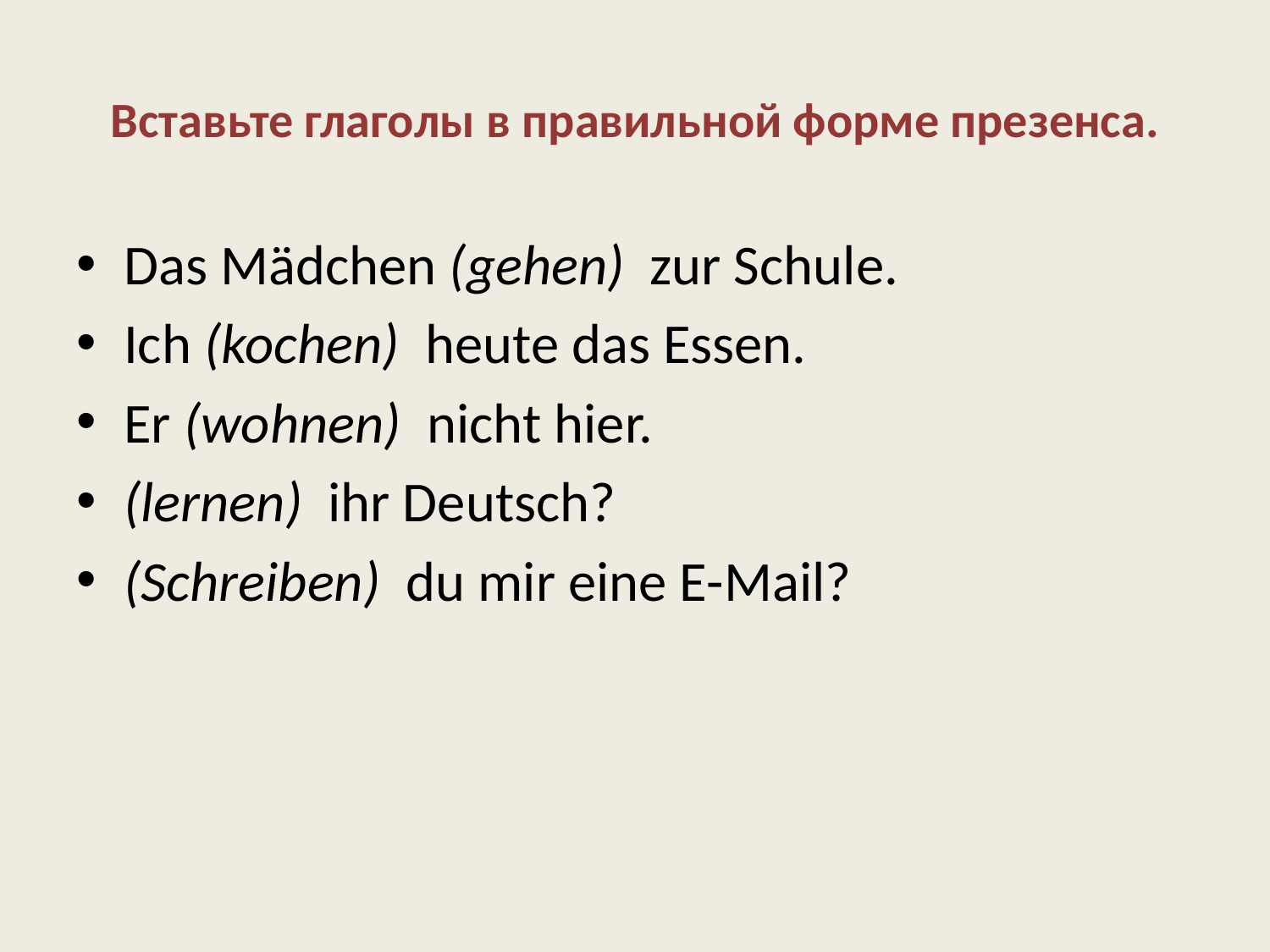

# Вставьте глаголы в правильной форме презенса.
Das Mädchen (gehen)  zur Schule.
Ich (kochen)  heute das Essen.
Er (wohnen)  nicht hier.
(lernen)  ihr Deutsch?
(Schreiben)  du mir eine E-Mail?